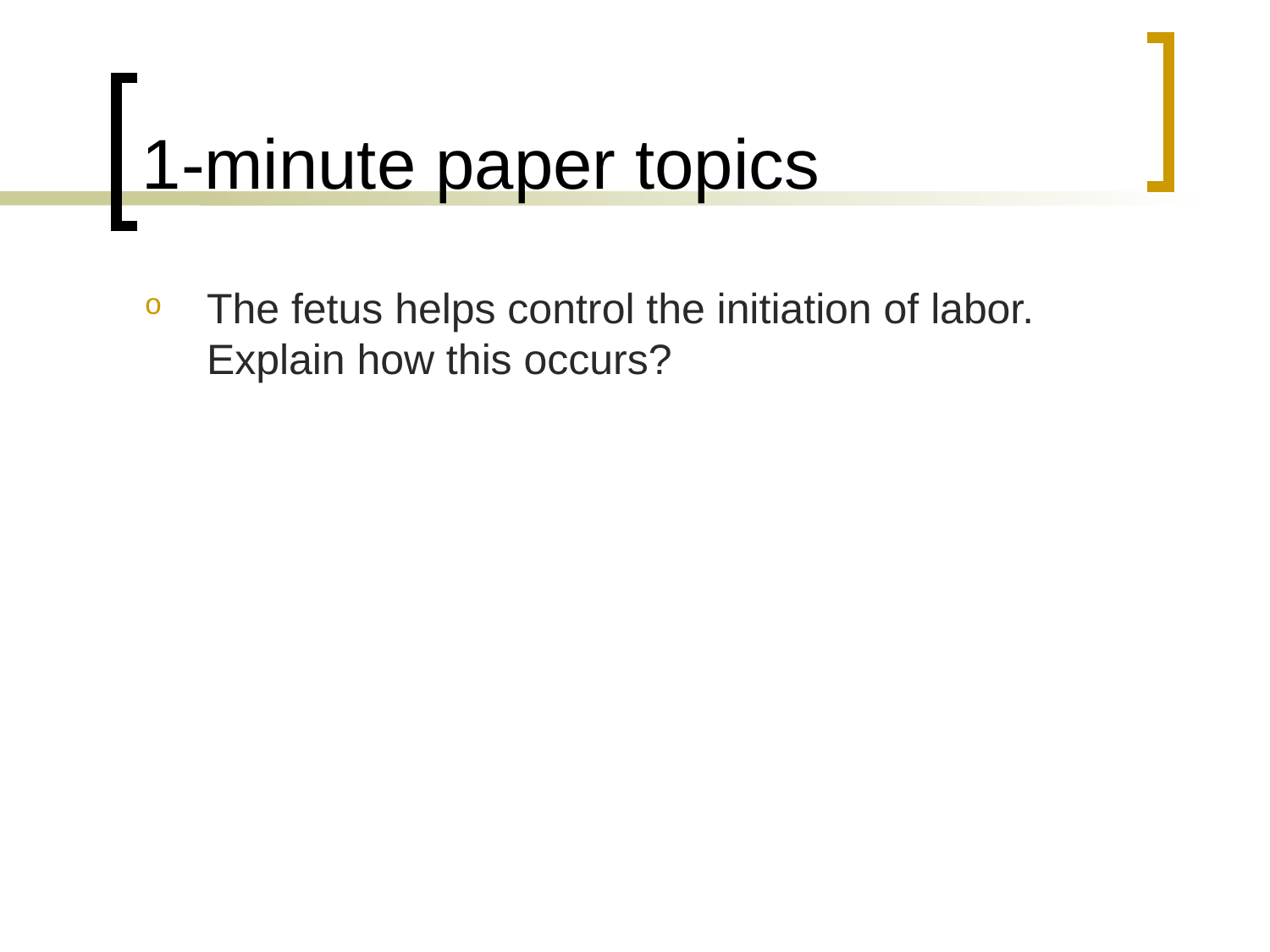

# 1-minute paper topics
The fetus helps control the initiation of labor.  Explain how this occurs?